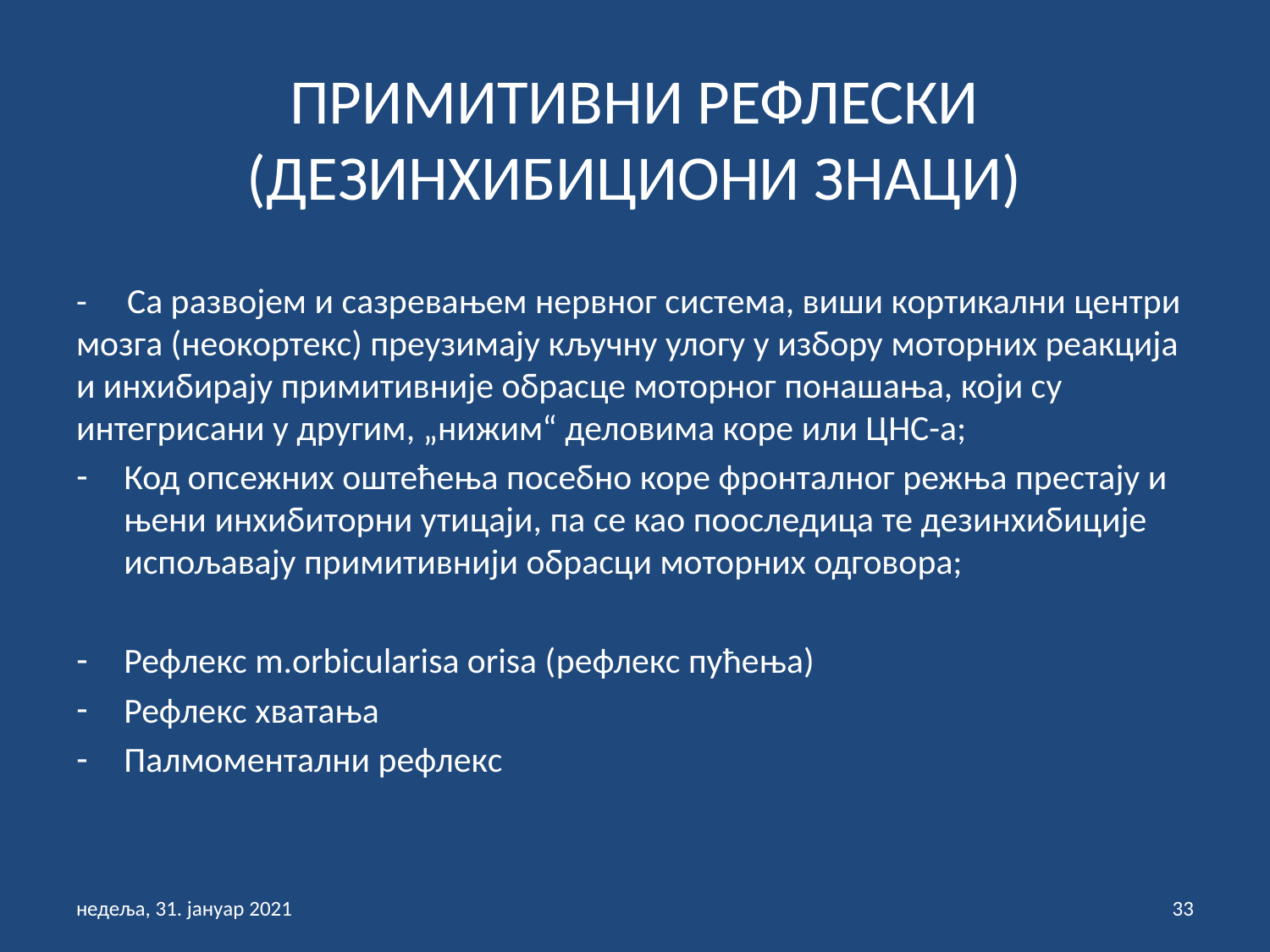

# ПРИМИТИВНИ РЕФЛЕСКИ (ДЕЗИНХИБИЦИОНИ ЗНАЦИ)

-     Са развојем и сазревањем нервног система, виши кортикални центри мозга (неокортекс) преузимају кључну улогу у избору моторних реакција и инхибирају примитивније обрасце моторног понашања, који су интегрисани у другим, „нижим“ деловима коре или ЦНС-а;
Код опсежних оштећења посебно коре фронталног режња престају и њени инхибиторни утицаји, па се као пооследица те дезинхибиције испољавају примитивнији обрасци моторних одговора;

Рефлекс m.orbicularisa orisa (рефлекс пућења)
Рефлекс хватања
Палмоментални рефлекс

недеља, 31. јануар 2021
33